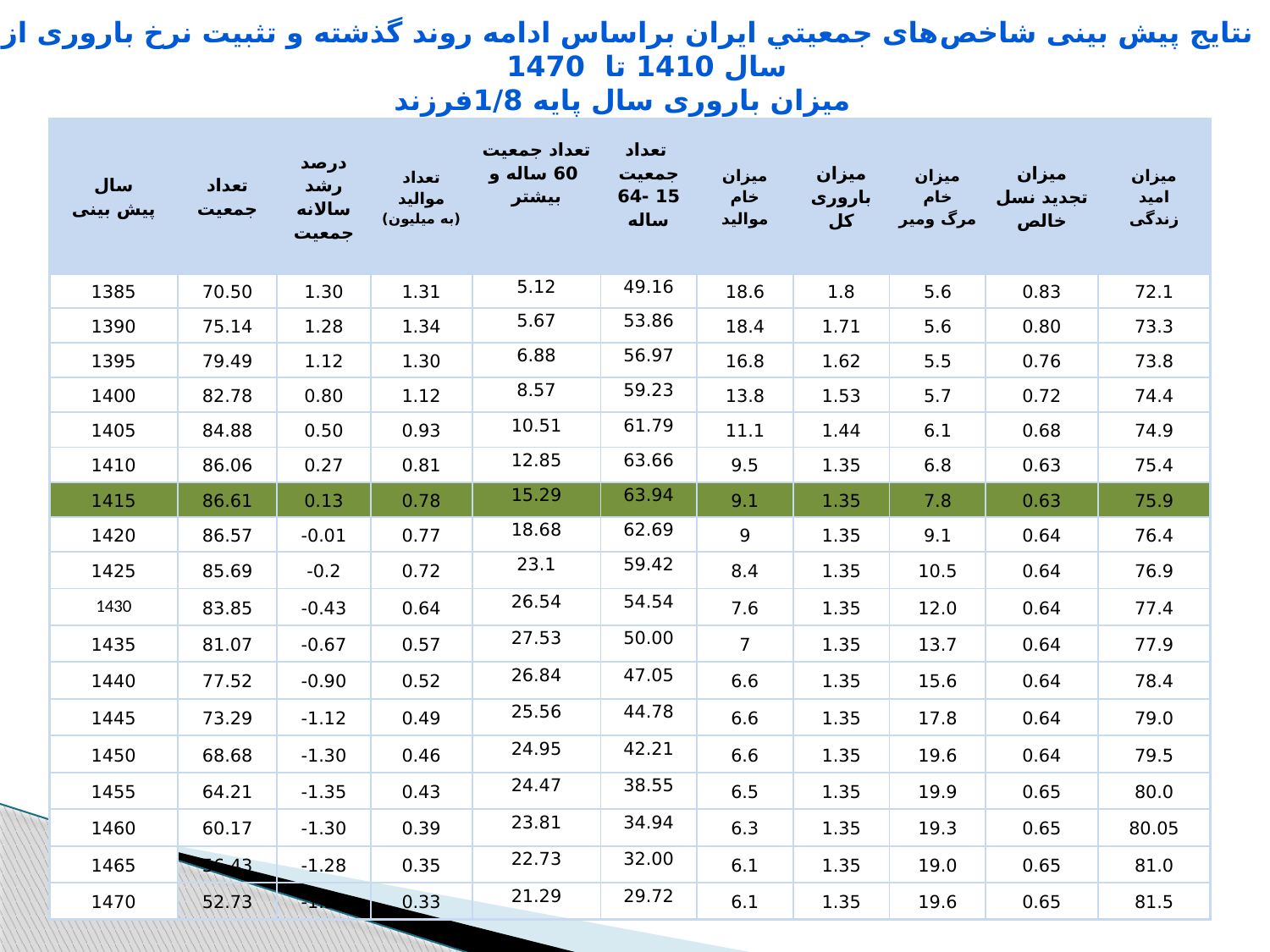

نتایج پیش بینی شاخص‌های جمعیتي ایران براساس ادامه روند گذشته و تثبیت نرخ باروری از سال 1410 تا  1470
 میزان باروری سال پایه 1/8فرزند
| سال پیش بینی | تعداد جمعيت | درصد رشد سالانه جمعیت | تعداد موالید (به میلیون) | تعداد جمعیت 60 ساله و بیشتر | تعداد جمعیت 15 -64 ساله | میزان خام موالید | میزان باروری کل | میزان خام مرگ ومیر | میزان تجدید نسل خالص | میزان امید زندگی |
| --- | --- | --- | --- | --- | --- | --- | --- | --- | --- | --- |
| 1385 | 70.50 | 1.30 | 1.31 | 5.12 | 49.16 | 18.6 | 1.8 | 5.6 | 0.83 | 72.1 |
| 1390 | 75.14 | 1.28 | 1.34 | 5.67 | 53.86 | 18.4 | 1.71 | 5.6 | 0.80 | 73.3 |
| 1395 | 79.49 | 1.12 | 1.30 | 6.88 | 56.97 | 16.8 | 1.62 | 5.5 | 0.76 | 73.8 |
| 1400 | 82.78 | 0.80 | 1.12 | 8.57 | 59.23 | 13.8 | 1.53 | 5.7 | 0.72 | 74.4 |
| 1405 | 84.88 | 0.50 | 0.93 | 10.51 | 61.79 | 11.1 | 1.44 | 6.1 | 0.68 | 74.9 |
| 1410 | 86.06 | 0.27 | 0.81 | 12.85 | 63.66 | 9.5 | 1.35 | 6.8 | 0.63 | 75.4 |
| 1415 | 86.61 | 0.13 | 0.78 | 15.29 | 63.94 | 9.1 | 1.35 | 7.8 | 0.63 | 75.9 |
| 1420 | 86.57 | 0.01- | 0.77 | 18.68 | 62.69 | 9 | 1.35 | 9.1 | 0.64 | 76.4 |
| 1425 | 85.69 | 0.2- | 0.72 | 23.1 | 59.42 | 8.4 | 1.35 | 10.5 | 0.64 | 76.9 |
| 1430 | 83.85 | 0.43- | 0.64 | 26.54 | 54.54 | 7.6 | 1.35 | 12.0 | 0.64 | 77.4 |
| 1435 | 81.07 | 0.67- | 0.57 | 27.53 | 50.00 | 7 | 1.35 | 13.7 | 0.64 | 77.9 |
| 1440 | 77.52 | 0.90- | 0.52 | 26.84 | 47.05 | 6.6 | 1.35 | 15.6 | 0.64 | 78.4 |
| 1445 | 73.29 | 1.12- | 0.49 | 25.56 | 44.78 | 6.6 | 1.35 | 17.8 | 0.64 | 79.0 |
| 1450 | 68.68 | 1.30- | 0.46 | 24.95 | 42.21 | 6.6 | 1.35 | 19.6 | 0.64 | 79.5 |
| 1455 | 64.21 | 1.35- | 0.43 | 24.47 | 38.55 | 6.5 | 1.35 | 19.9 | 0.65 | 80.0 |
| 1460 | 60.17 | 1.30- | 0.39 | 23.81 | 34.94 | 6.3 | 1.35 | 19.3 | 0.65 | 80.05 |
| 1465 | 56.43 | 1.28- | 0.35 | 22.73 | 32.00 | 6.1 | 1.35 | 19.0 | 0.65 | 81.0 |
| 1470 | 52.73 | 1.36- | 0.33 | 21.29 | 29.72 | 6.1 | 1.35 | 19.6 | 0.65 | 81.5 |